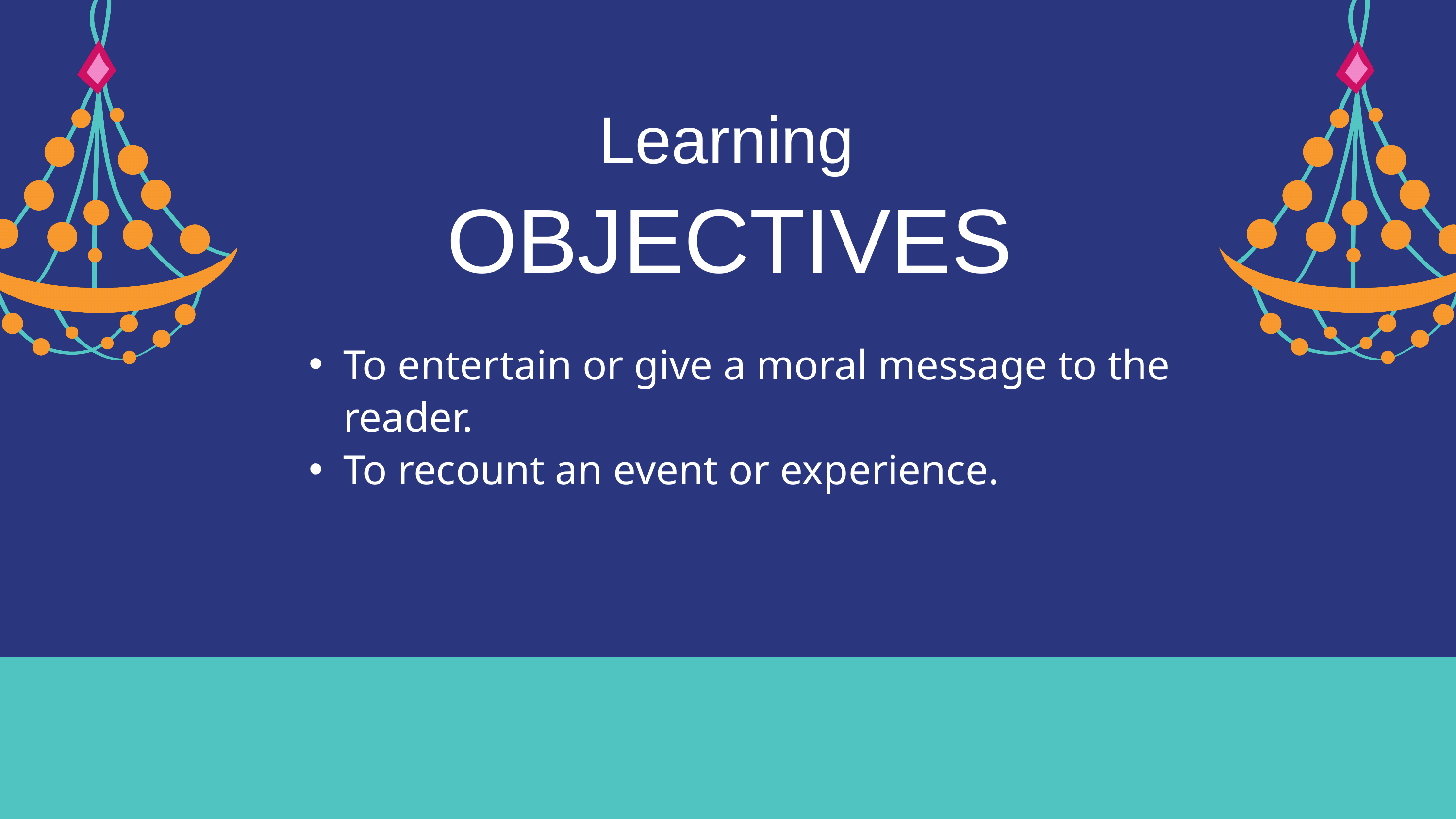

Learning
OBJECTIVES

To entertain or give a moral message to the reader.
To recount an event or experience.